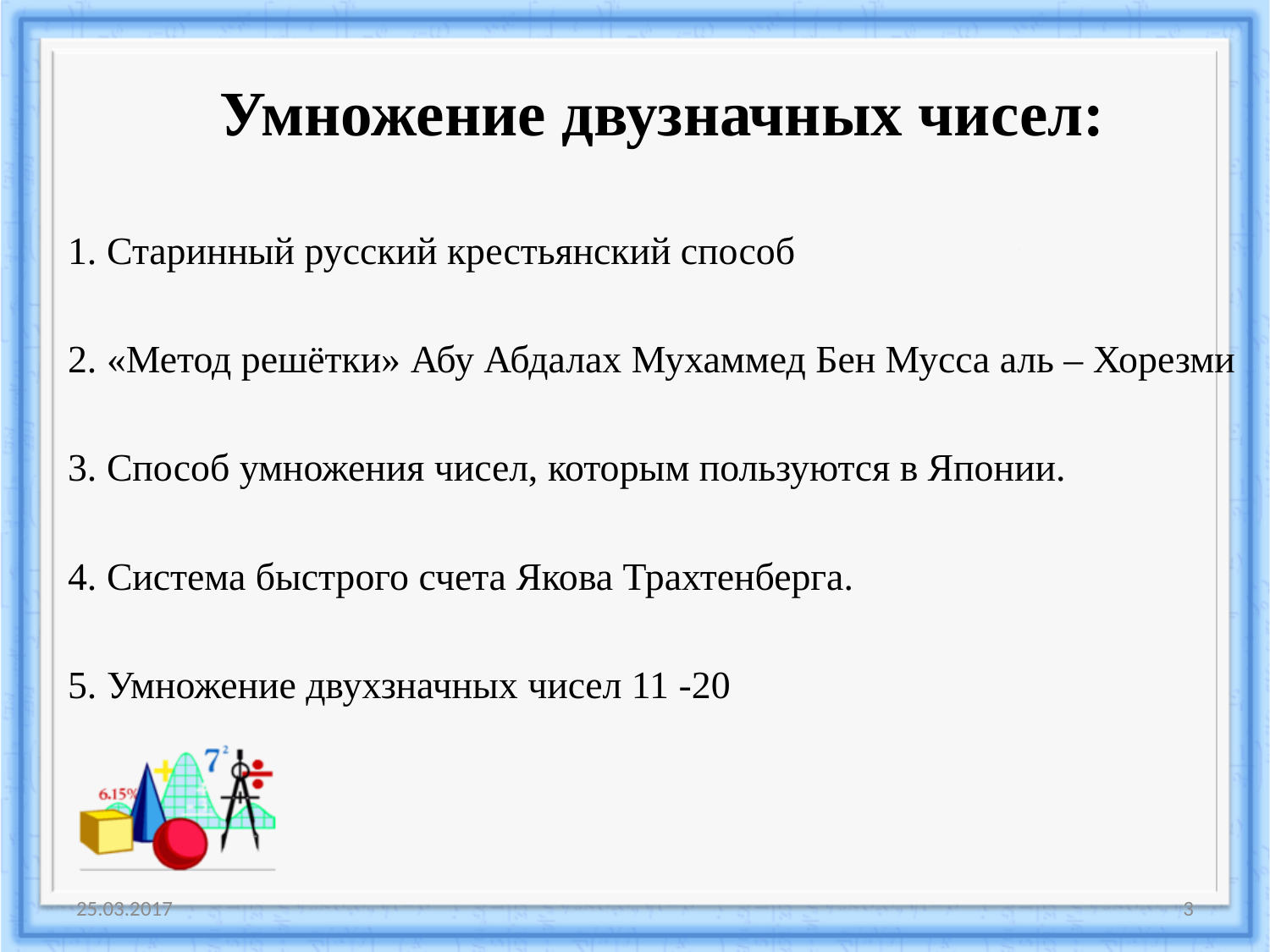

#
Умножение двузначных чисел:

1. Старинный русский крестьянский способ

2. «Метод решётки» Абу Абдалах Мухаммед Бен Мусса аль – Хорезми

3. Способ умножения чисел, которым пользуются в Японии.

4. Система быстрого счета Якова Трахтенберга.

5. Умножение двухзначных чисел 11 -20

25.03.2017
3